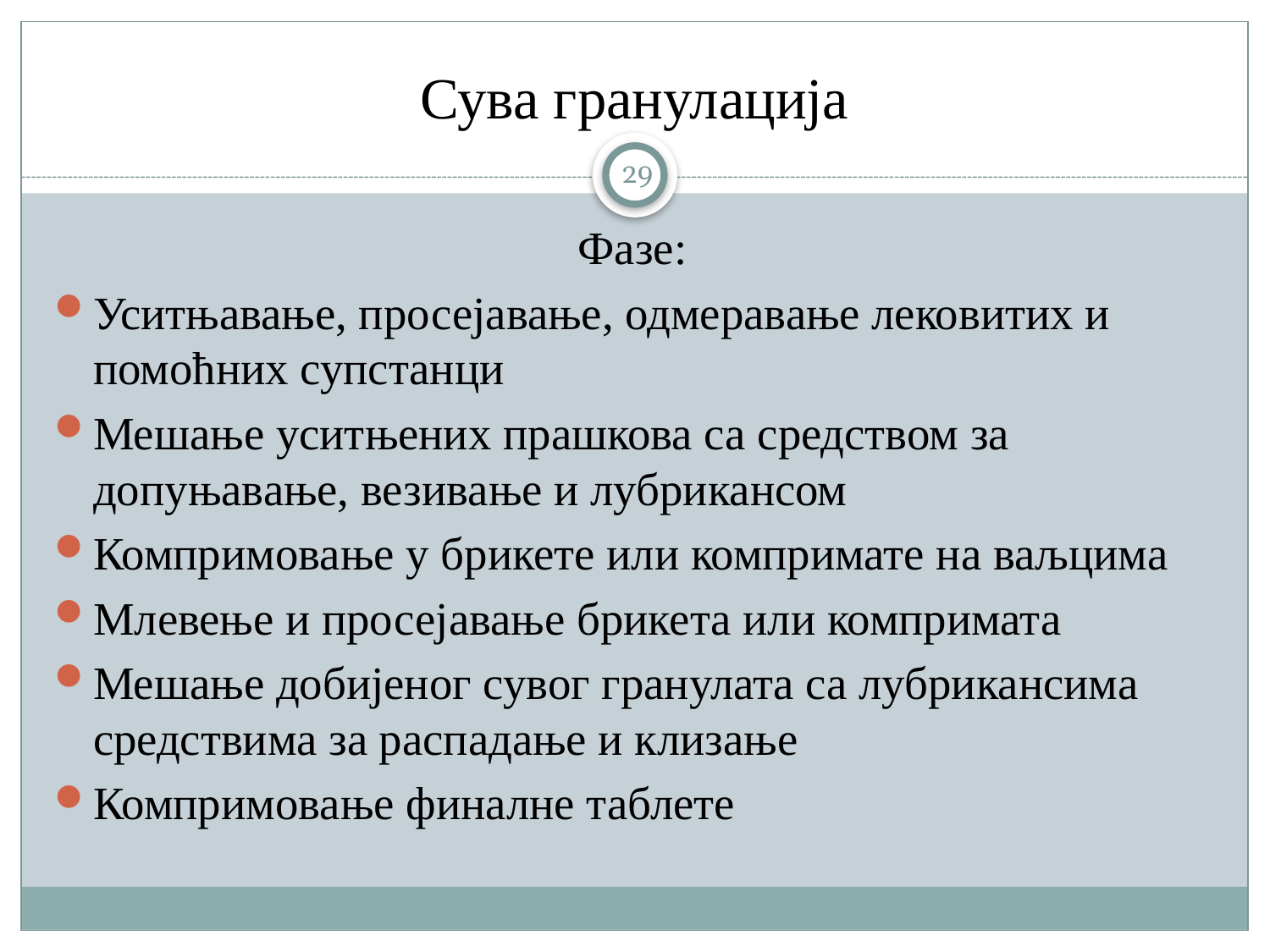

# Сува гранулација
29
Фазе:
Уситњавање, просејавање, одмеравање лековитих и помоћних супстанци
Мешање уситњених прашкова са средством за допуњавање, везивање и лубрикансом
Компримовање у брикете или компримате на ваљцима
Млевење и просејавање брикета или компримата
Мешање добијеног сувог гранулата са лубрикансима средствима за распадање и клизање
Компримовање финалне таблете